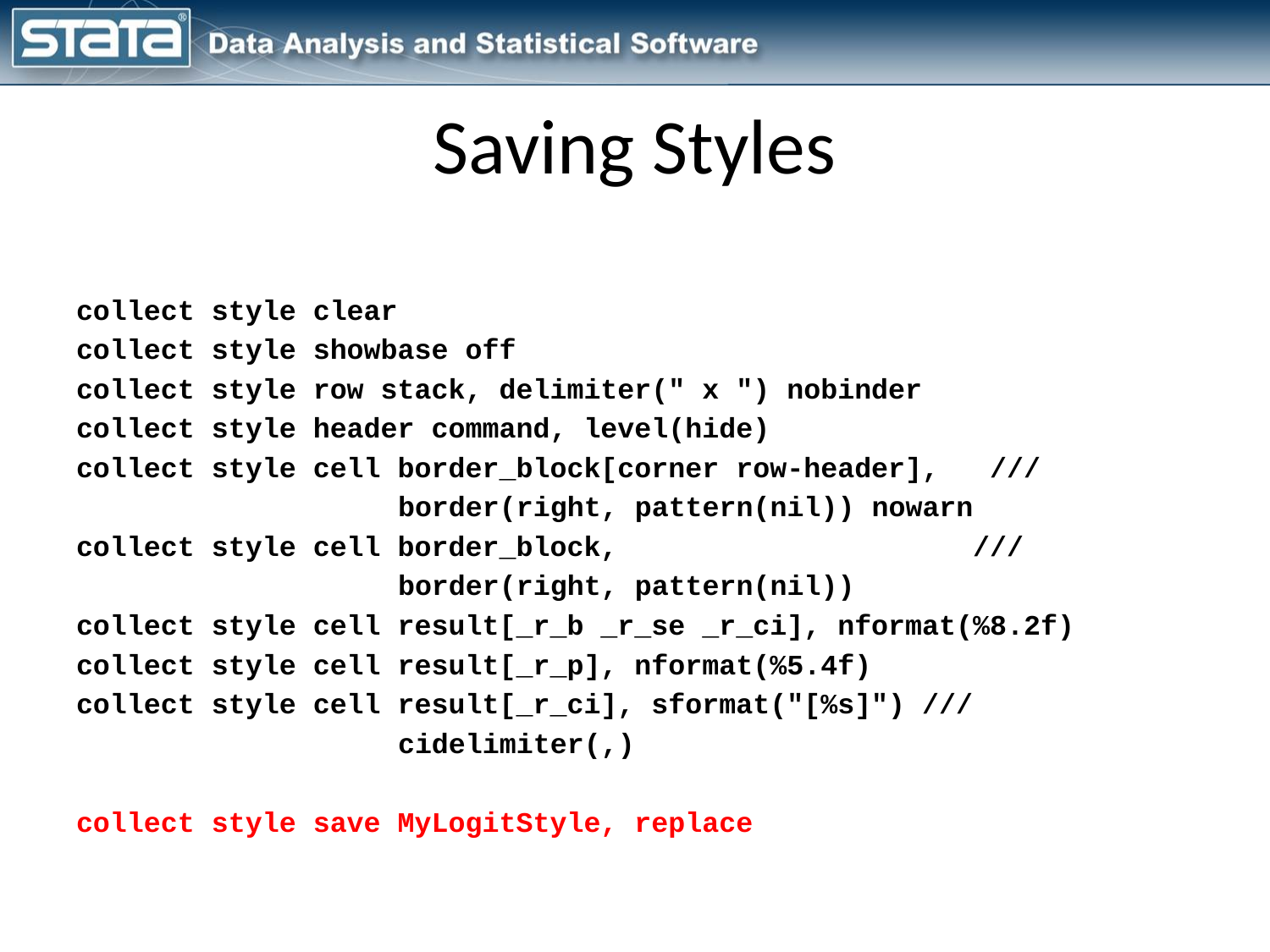

# Saving Styles
collect style clear
collect style showbase off
collect style row stack, delimiter(" x ") nobinder
collect style header command, level(hide)
collect style cell border_block[corner row-header],   ///
                   border(right, pattern(nil)) nowarn
collect style cell border_block,                     ///
                   border(right, pattern(nil))
collect style cell result[_r_b _r_se _r_ci], nformat(%8.2f)
collect style cell result[_r_p], nformat(%5.4f)
collect style cell result[_r_ci], sformat("[%s]") ///
                   cidelimiter(,)

collect style save MyLogitStyle, replace